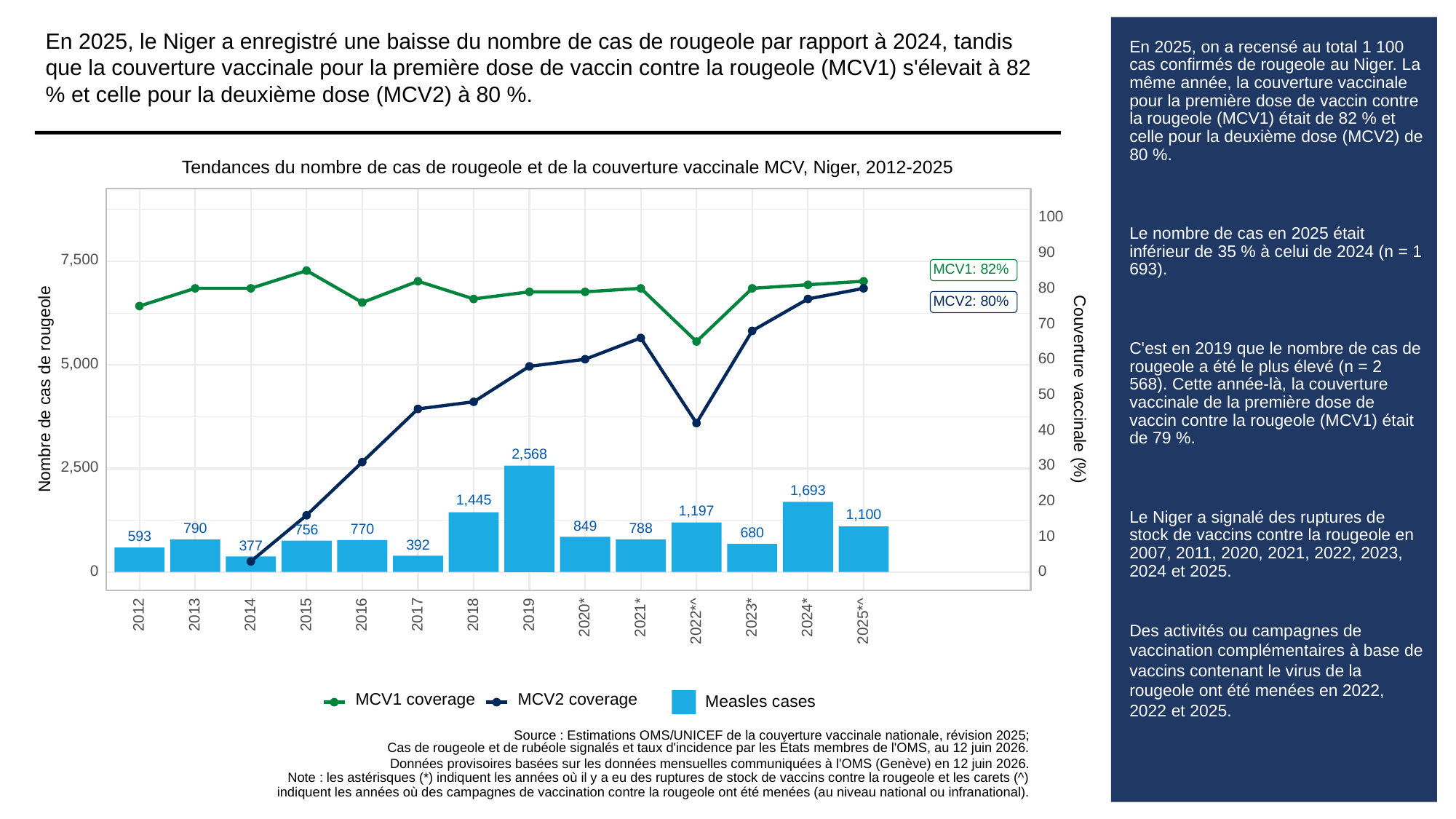

En 2025, le Niger a enregistré une baisse du nombre de cas de rougeole par rapport à 2024, tandis que la couverture vaccinale pour la première dose de vaccin contre la rougeole (MCV1) s'élevait à 82 % et celle pour la deuxième dose (MCV2) à 80 %.
# En 2025, on a recensé au total 1 100 cas confirmés de rougeole au Niger. La même année, la couverture vaccinale pour la première dose de vaccin contre la rougeole (MCV1) était de 82 % et celle pour la deuxième dose (MCV2) de 80 %.

Le nombre de cas en 2025 était inférieur de 35 % à celui de 2024 (n = 1 693).

C'est en 2019 que le nombre de cas de rougeole a été le plus élevé (n = 2 568). Cette année-là, la couverture vaccinale de la première dose de vaccin contre la rougeole (MCV1) était de 79 %.

Le Niger a signalé des ruptures de stock de vaccins contre la rougeole en 2007, 2011, 2020, 2021, 2022, 2023, 2024 et 2025.

Des activités ou campagnes de vaccination complémentaires à base de vaccins contenant le virus de la rougeole ont été menées en 2022, 2022 et 2025.

Tendances du nombre de cas de rougeole et de la couverture vaccinale MCV, Niger, 2012-2025

100
90
7,500

MCV1: 82%

80

MCV2: 80%

70

60

5,000

Couverture vaccinale (%)
Nombre de cas de rougeole
50

40
2,568

30
2,500

1,693
1,445
20

1,197
1,100

849

790
788
770
756

680
10
593

392

377

0
0

2013
2012
2014
2015
2016
2017
2018
2019
2023*
2020*
2021*
2024*
2022*^
2025*^

MCV1 coverage
MCV2 coverage
Measles cases

Source : Estimations OMS/UNICEF de la couverture vaccinale nationale, révision 2025;
Cas de rougeole et de rubéole signalés et taux d'incidence par les États membres de l'OMS, au 12 juin 2026.
Données provisoires basées sur les données mensuelles communiquées à l'OMS (Genève) en 12 juin 2026.
Note : les astérisques (*) indiquent les années où il y a eu des ruptures de stock de vaccins contre la rougeole et les carets (^)
indiquent les années où des campagnes de vaccination contre la rougeole ont été menées (au niveau national ou infranational).